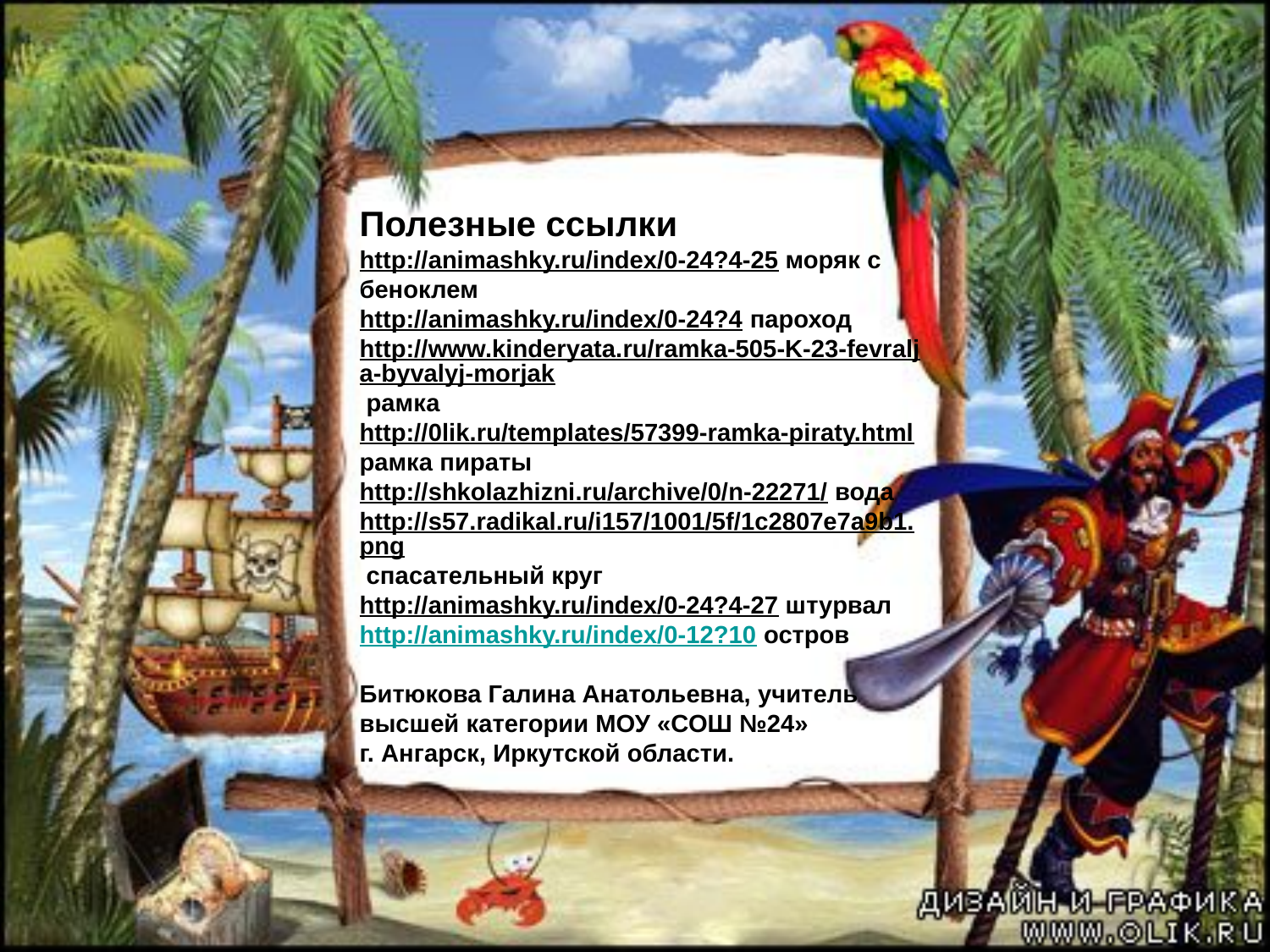

Полезные ссылки
http://animashky.ru/index/0-24?4-25 моряк с беноклем
http://animashky.ru/index/0-24?4 пароход
http://www.kinderyata.ru/ramka-505-K-23-fevralja-byvalyj-morjak рамка
http://0lik.ru/templates/57399-ramka-piraty.html рамка пираты
http://shkolazhizni.ru/archive/0/n-22271/ вода
http://s57.radikal.ru/i157/1001/5f/1c2807e7a9b1.png спасательный круг
http://animashky.ru/index/0-24?4-27 штурвал
http://animashky.ru/index/0-12?10 остров

Битюкова Галина Анатольевна, учитель высшей категории МОУ «СОШ №24»
г. Ангарск, Иркутской области.